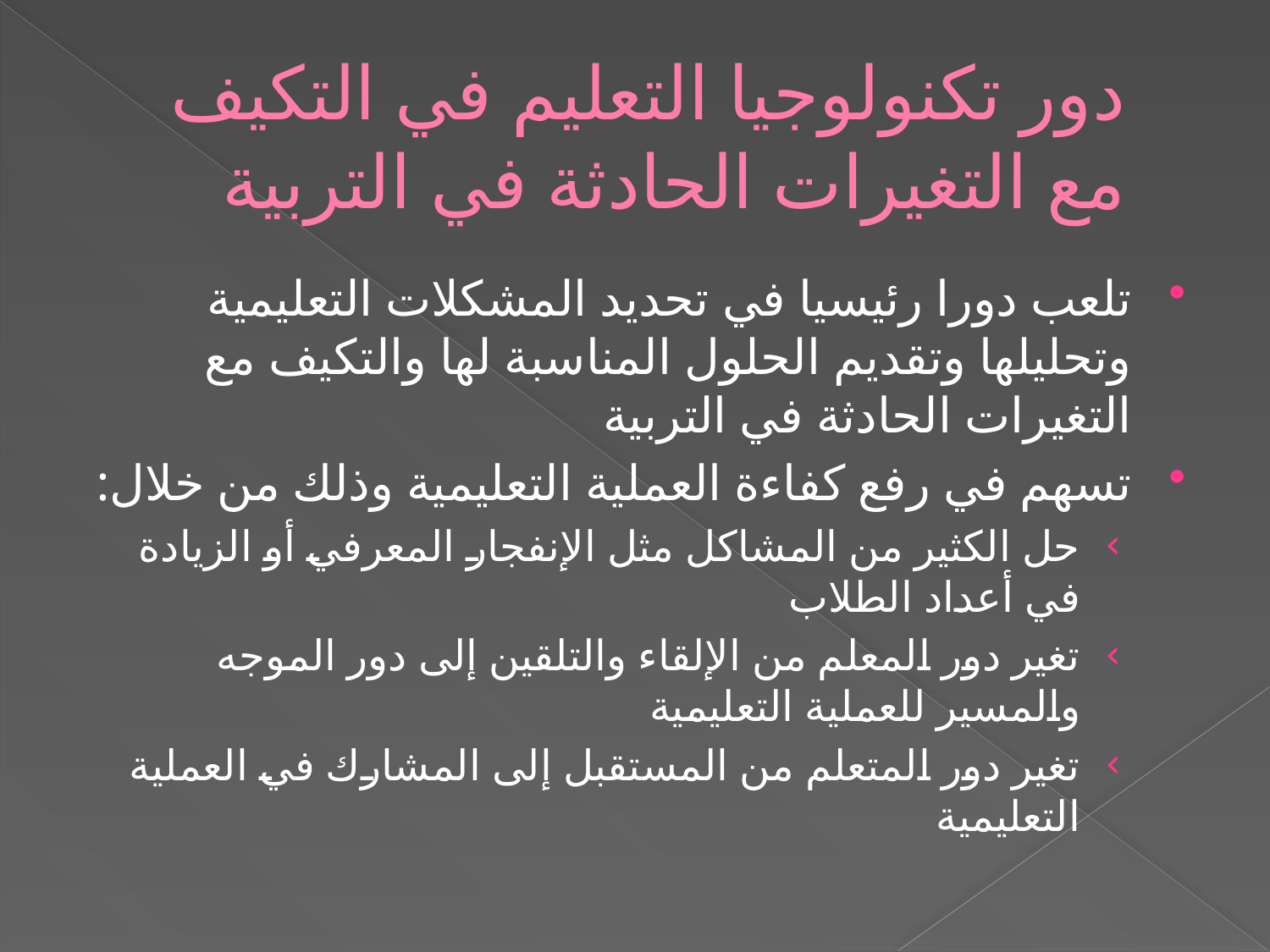

# دور تكنولوجيا التعليم في التكيف مع التغيرات الحادثة في التربية
تلعب دورا رئيسيا في تحديد المشكلات التعليمية وتحليلها وتقديم الحلول المناسبة لها والتكيف مع التغيرات الحادثة في التربية
تسهم في رفع كفاءة العملية التعليمية وذلك من خلال:
حل الكثير من المشاكل مثل الإنفجار المعرفي أو الزيادة في أعداد الطلاب
تغير دور المعلم من الإلقاء والتلقين إلى دور الموجه والمسير للعملية التعليمية
تغير دور المتعلم من المستقبل إلى المشارك في العملية التعليمية